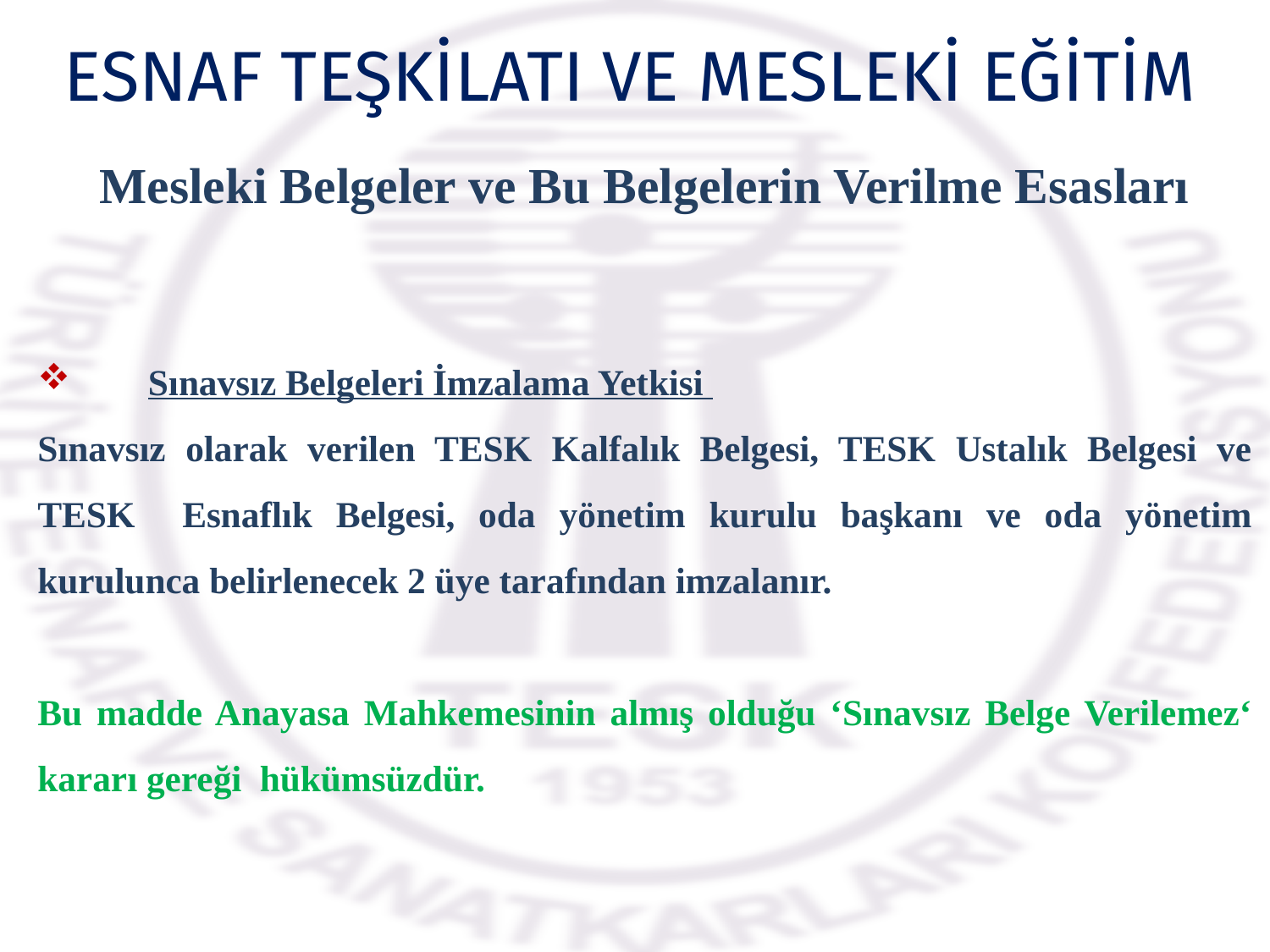

ESNAF TEŞKİLATI VE MESLEKİ EĞİTİM
Mesleki Belgeler ve Bu Belgelerin Verilme Esasları

Sınavsız Belgeleri İmzalama Yetkisi
Sınavsız olarak verilen TESK Kalfalık Belgesi, TESK Ustalık Belgesi ve TESK  Esnaflık Belgesi, oda yönetim kurulu başkanı ve oda yönetim kurulunca belirlenecek 2 üye tarafından imzalanır.

Bu madde Anayasa Mahkemesinin almış olduğu ‘Sınavsız Belge Verilemez‘ kararı gereği  hükümsüzdür.